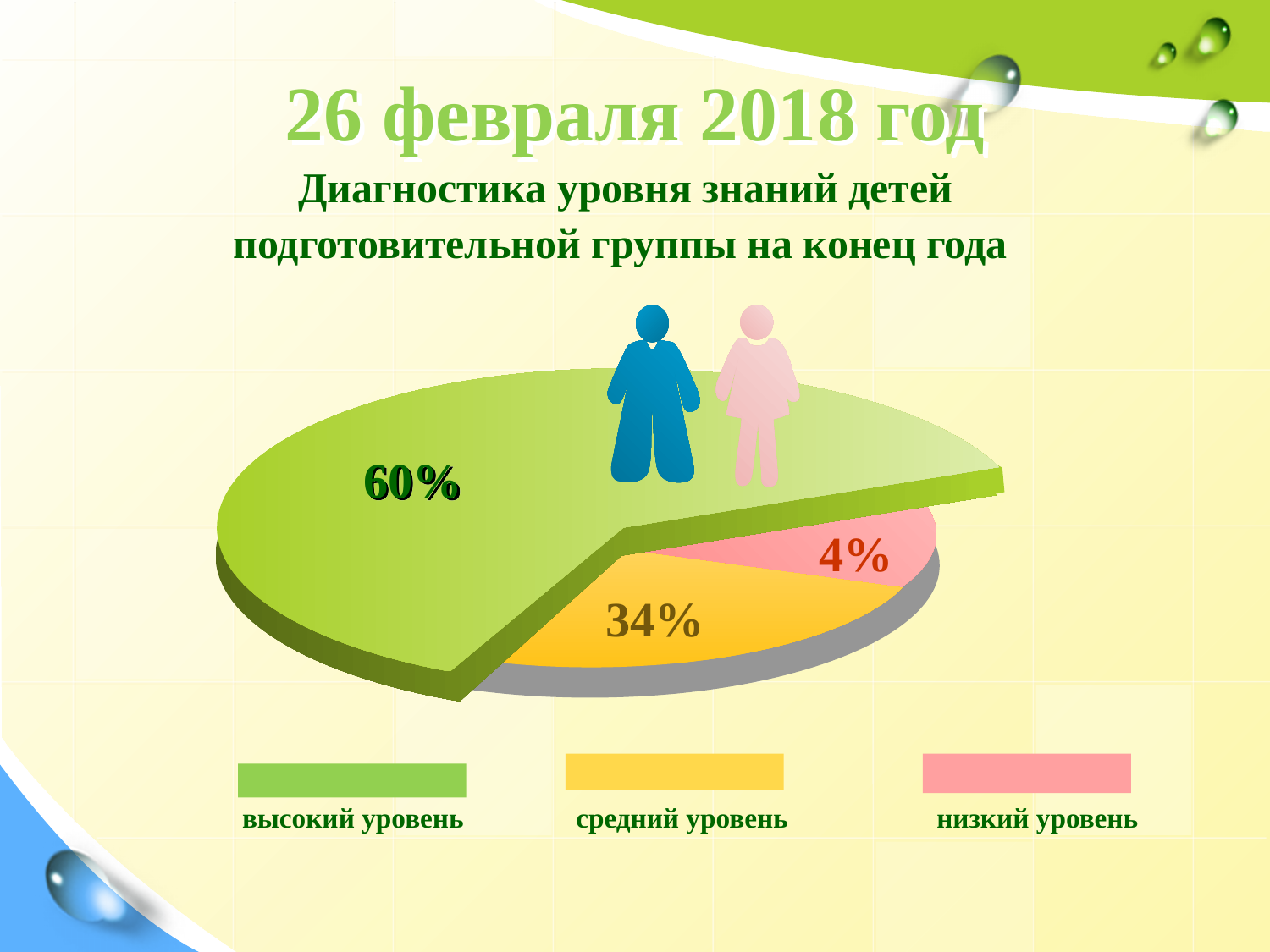

# 26 февраля 2018 год

Диагностика уровня знаний детей подготовительной группы на конец года

60%
4%

34%

высокий уровень
средний уровень
низкий уровень